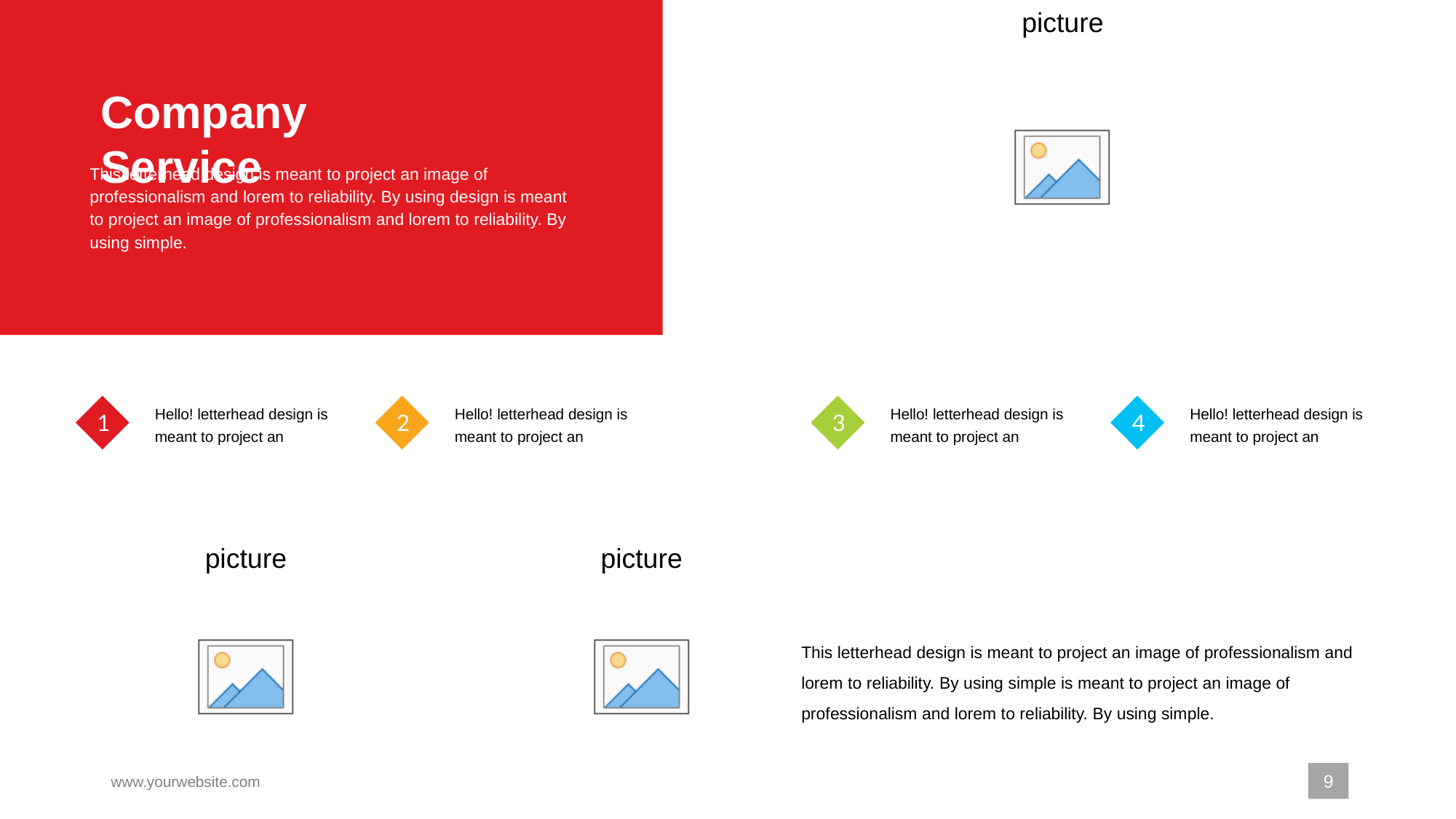

Company Service
This letterhead design is meant to project an image of professionalism and lorem to reliability. By using design is meant to project an image of professionalism and lorem to reliability. By using simple.

Hello! letterhead design is meant to project an
1

Hello! letterhead design is meant to project an
2

Hello! letterhead design is meant to project an
3

Hello! letterhead design is meant to project an
4

This letterhead design is meant to project an image of professionalism and lorem to reliability. By using simple is meant to project an image of professionalism and lorem to reliability. By using simple.
9
www.yourwebsite.com